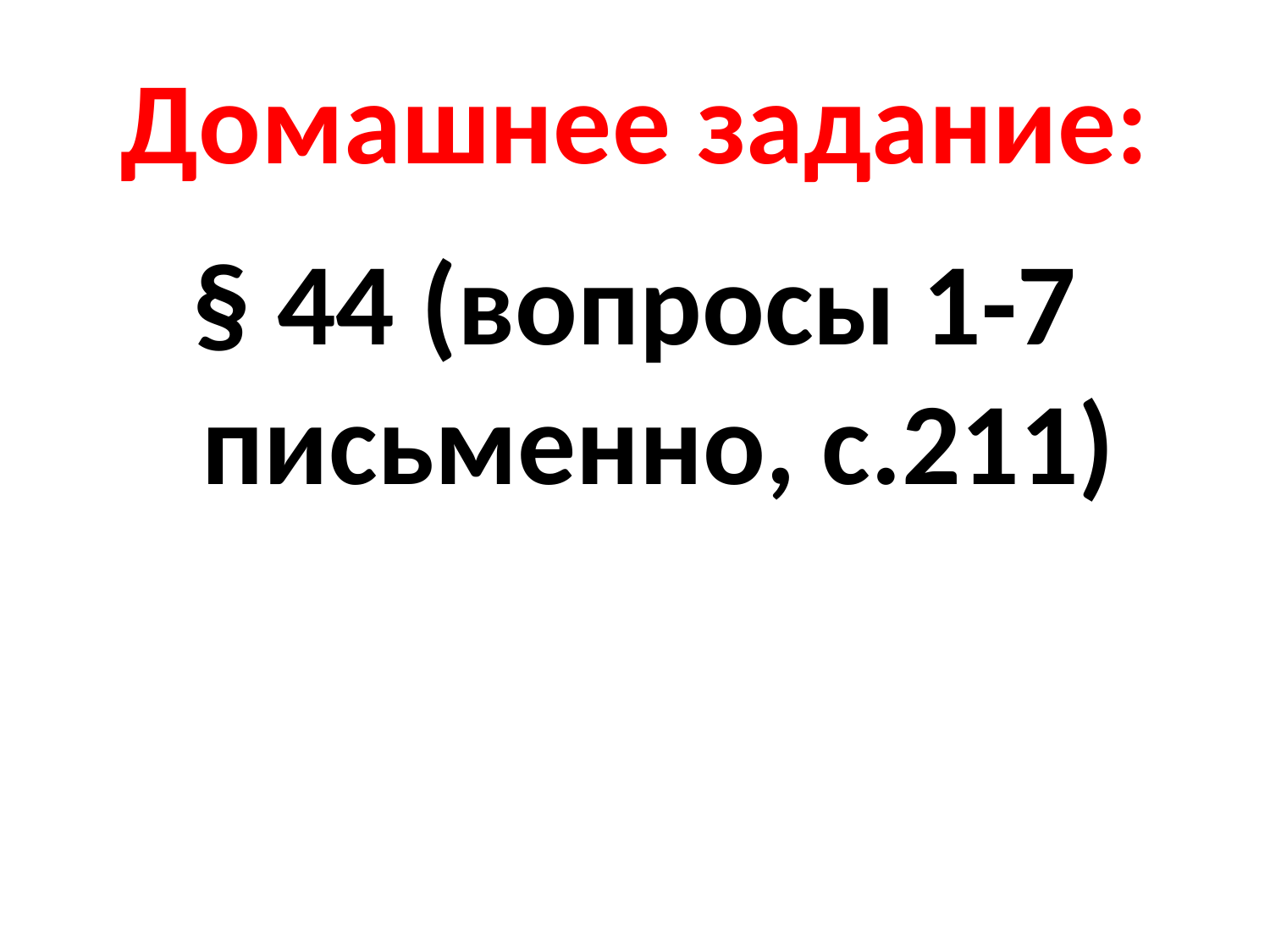

# Домашнее задание:
§ 44 (вопросы 1-7 письменно, с.211)